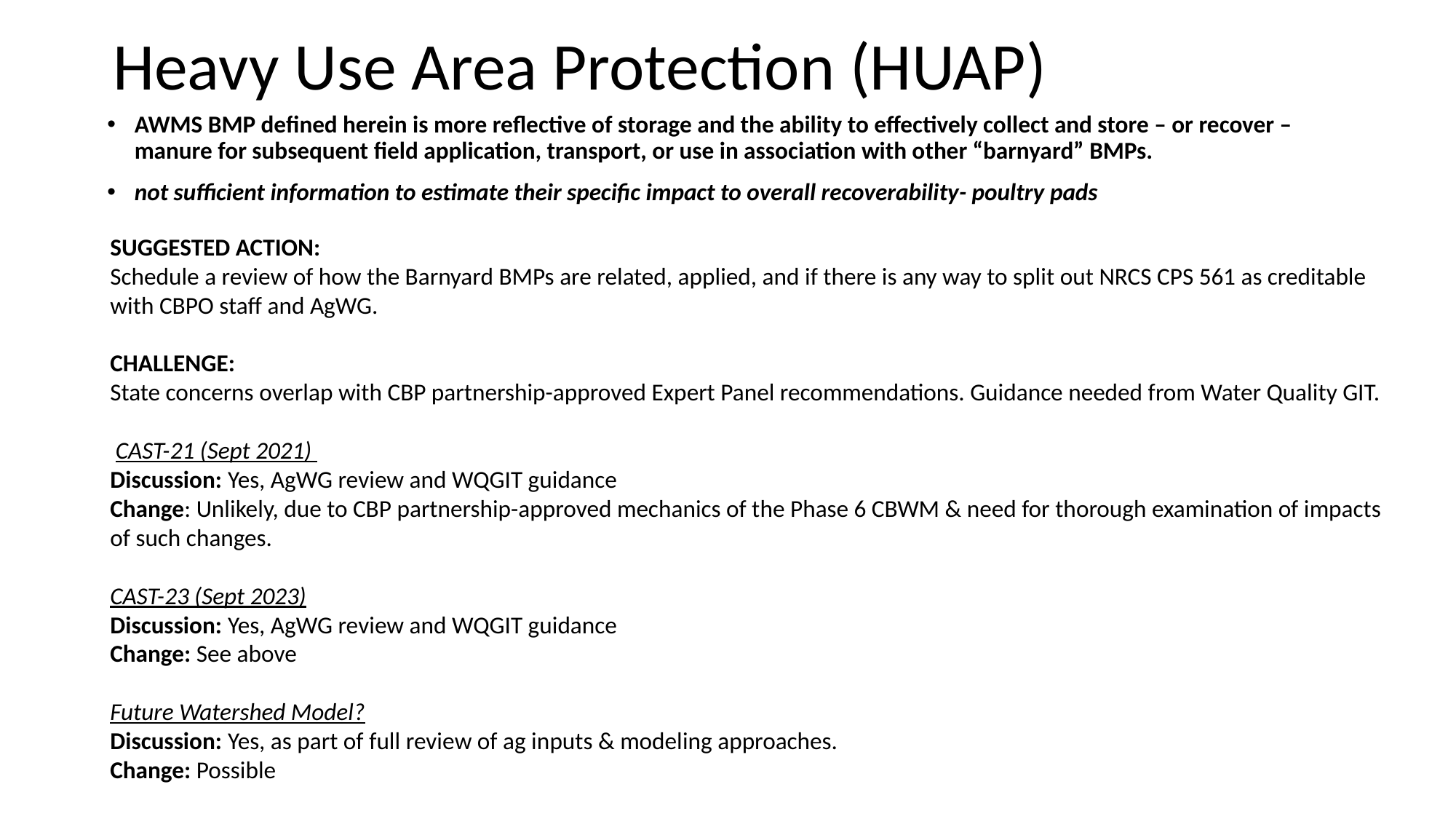

# Heavy Use Area Protection (HUAP)
AWMS BMP defined herein is more reflective of storage and the ability to effectively collect and store – or recover – manure for subsequent field application, transport, or use in association with other “barnyard” BMPs.
not sufficient information to estimate their specific impact to overall recoverability- poultry pads
SUGGESTED ACTION:
Schedule a review of how the Barnyard BMPs are related, applied, and if there is any way to split out NRCS CPS 561 as creditable with CBPO staff and AgWG.

CHALLENGE:
State concerns overlap with CBP partnership-approved Expert Panel recommendations. Guidance needed from Water Quality GIT.

 CAST-21 (Sept 2021)
Discussion: Yes, AgWG review and WQGIT guidance
Change: Unlikely, due to CBP partnership-approved mechanics of the Phase 6 CBWM & need for thorough examination of impacts of such changes.

CAST-23 (Sept 2023)
Discussion: Yes, AgWG review and WQGIT guidance
Change: See above

Future Watershed Model?
Discussion: Yes, as part of full review of ag inputs & modeling approaches.
Change: Possible